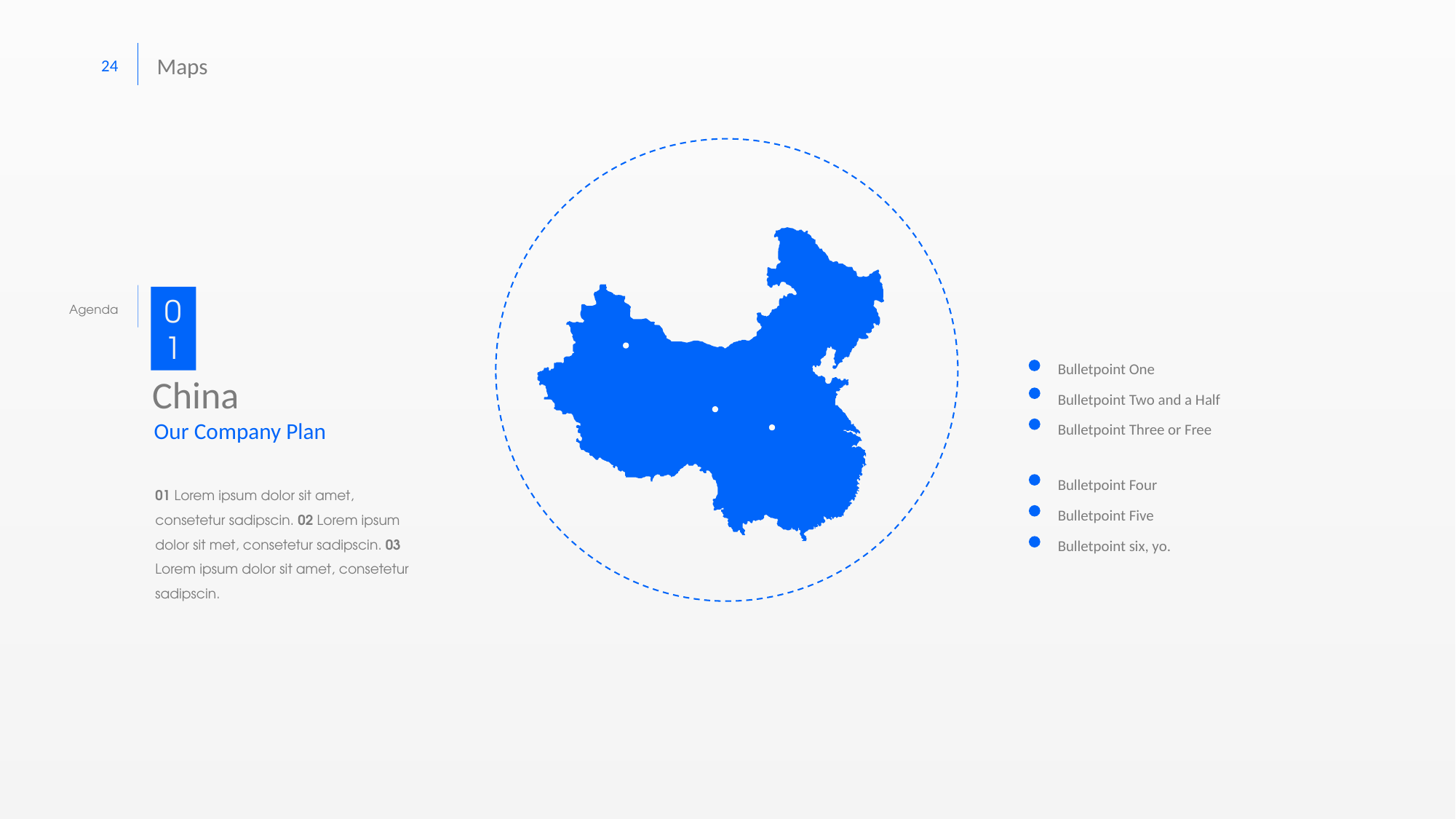

Maps

01
Agenda

Bulletpoint One

China
Bulletpoint Two and a Half

Our Company Plan
Bulletpoint Three or Free

Bulletpoint Four
01 Lorem ipsum dolor sit amet, consetetur sadipscin. 02 Lorem ipsum dolor sit met, consetetur sadipscin. 03 Lorem ipsum dolor sit amet, consetetur sadipscin.

Bulletpoint Five

Bulletpoint six, yo.